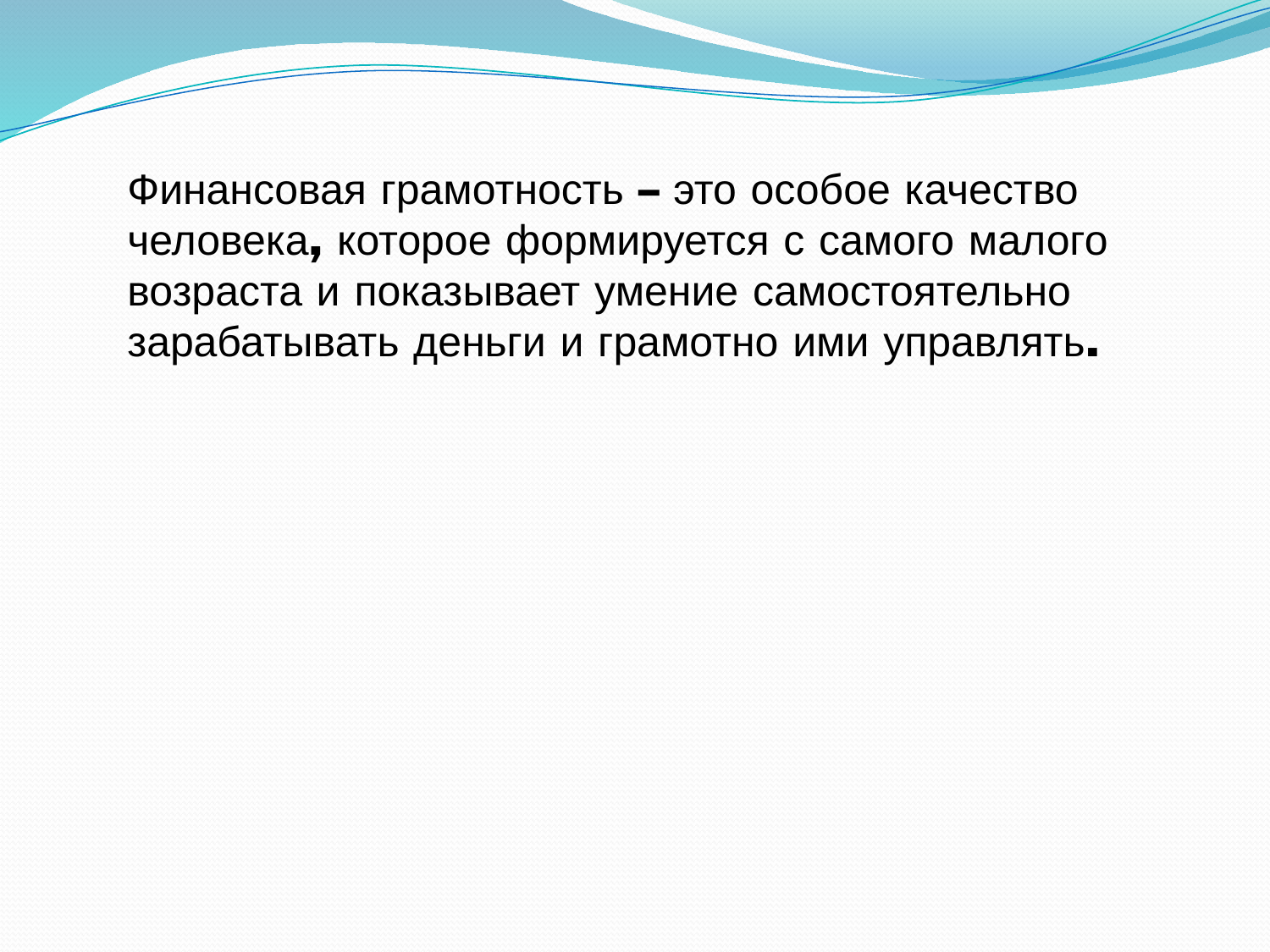

Финансовая грамотность – это особое качество человека, которое формируется с самого малого возраста и показывает умение самостоятельно зарабатывать деньги и грамотно ими управлять.